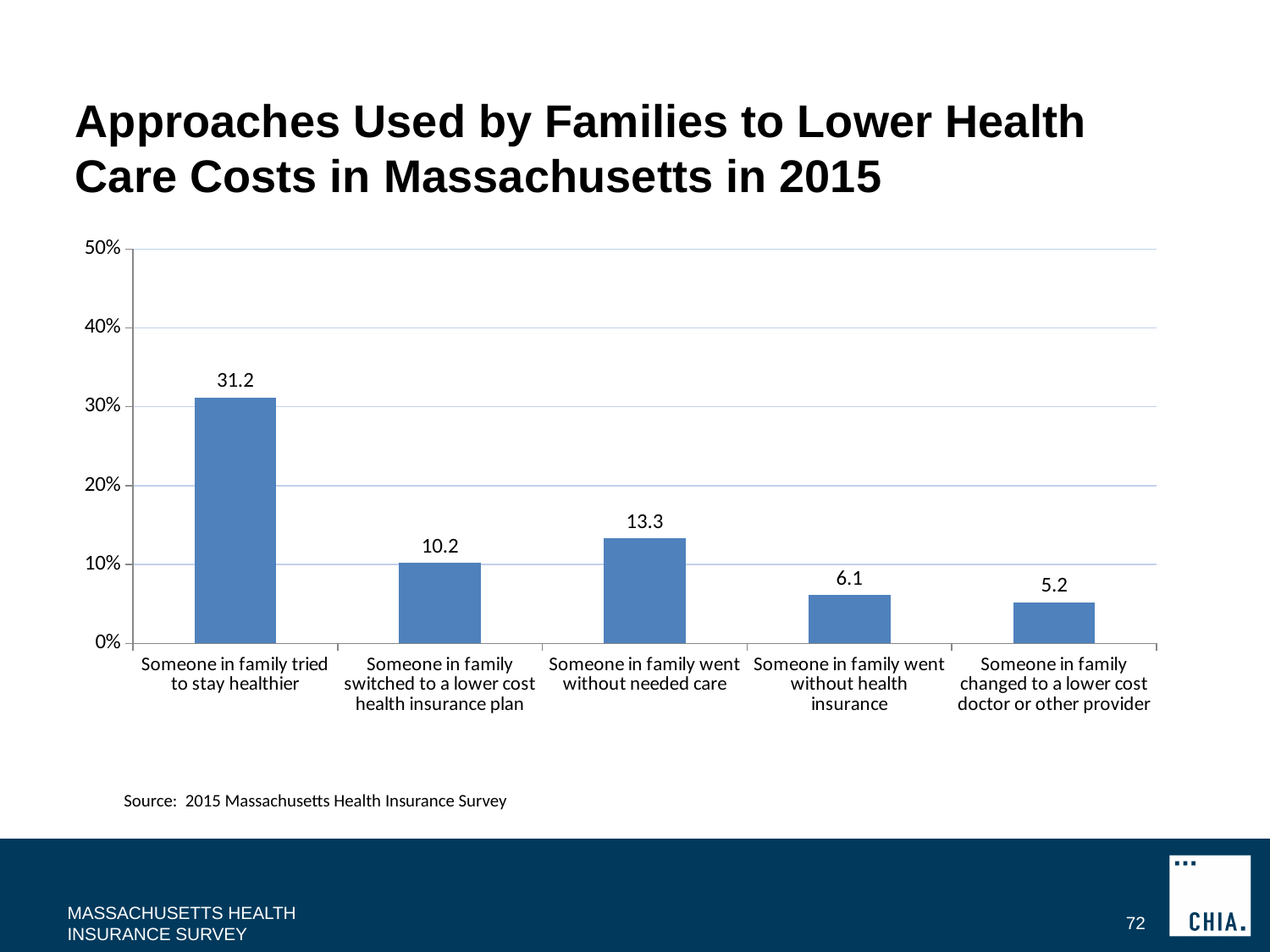

# Approaches Used by Families to Lower Health Care Costs in Massachusetts in 2015

### Chart

| Category |  |
|---|---|
| Someone in family tried to stay healthier | 31.2 |
| Someone in family switched to a lower cost health insurance plan | 10.2 |
| Someone in family went without needed care | 13.3 |
| Someone in family went without health insurance | 6.1 |
| Someone in family changed to a lower cost doctor or other provider | 5.2 |
Source:  2015 Massachusetts Health Insurance Survey
MASSACHUSETTS HEALTH INSURANCE SURVEY
72